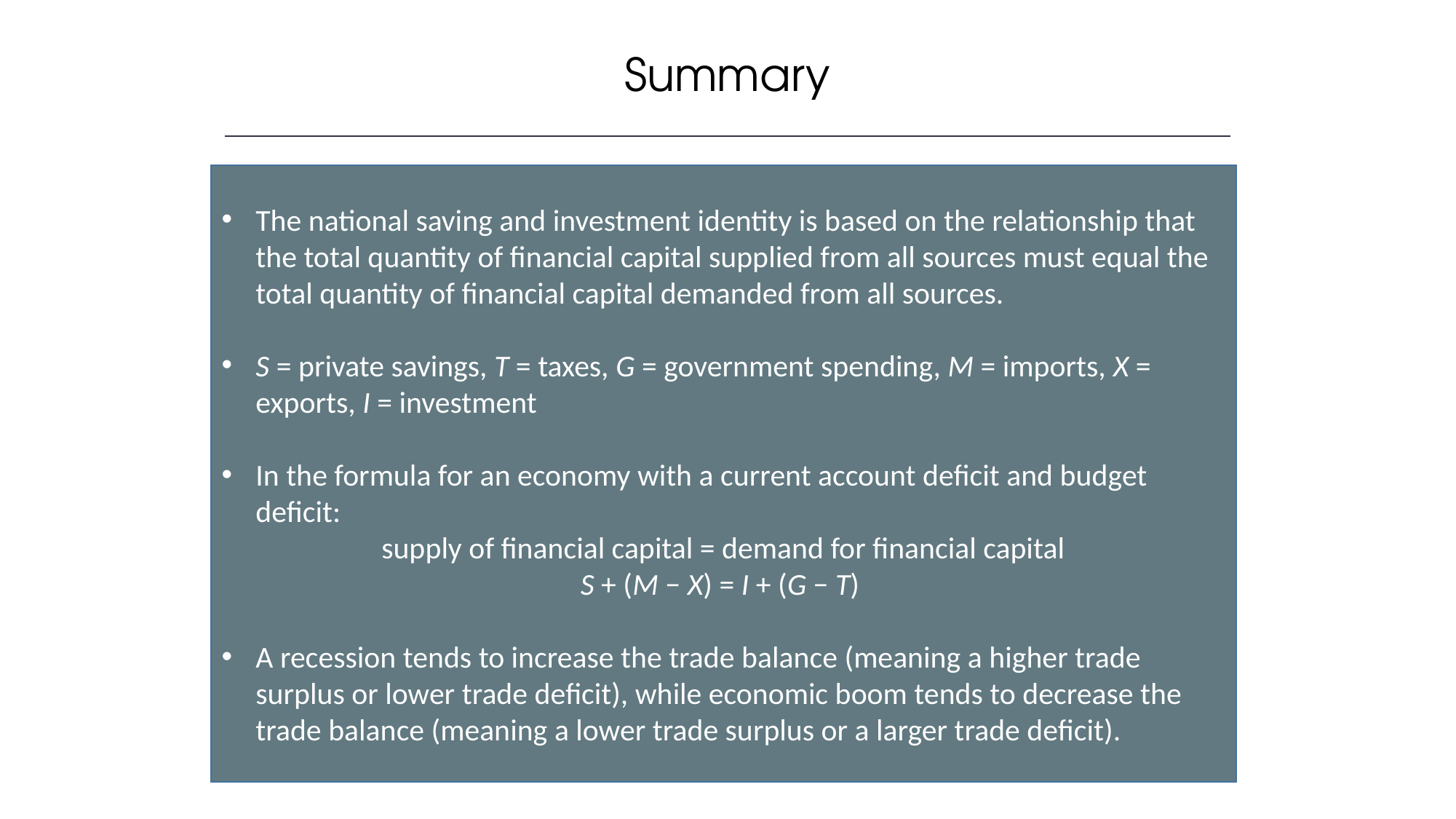

Summary
The national saving and investment identity is based on the relationship that the total quantity of financial capital supplied from all sources must equal the total quantity of financial capital demanded from all sources.

S = private savings, T = taxes, G = government spending, M = imports, X = exports, I = investment

In the formula for an economy with a current account deficit and budget deficit:
supply of financial capital = demand for financial capital
S + (M − X) = I + (G − T)

A recession tends to increase the trade balance (meaning a higher trade surplus or lower trade deficit), while economic boom tends to decrease the trade balance (meaning a lower trade surplus or a larger trade deficit).